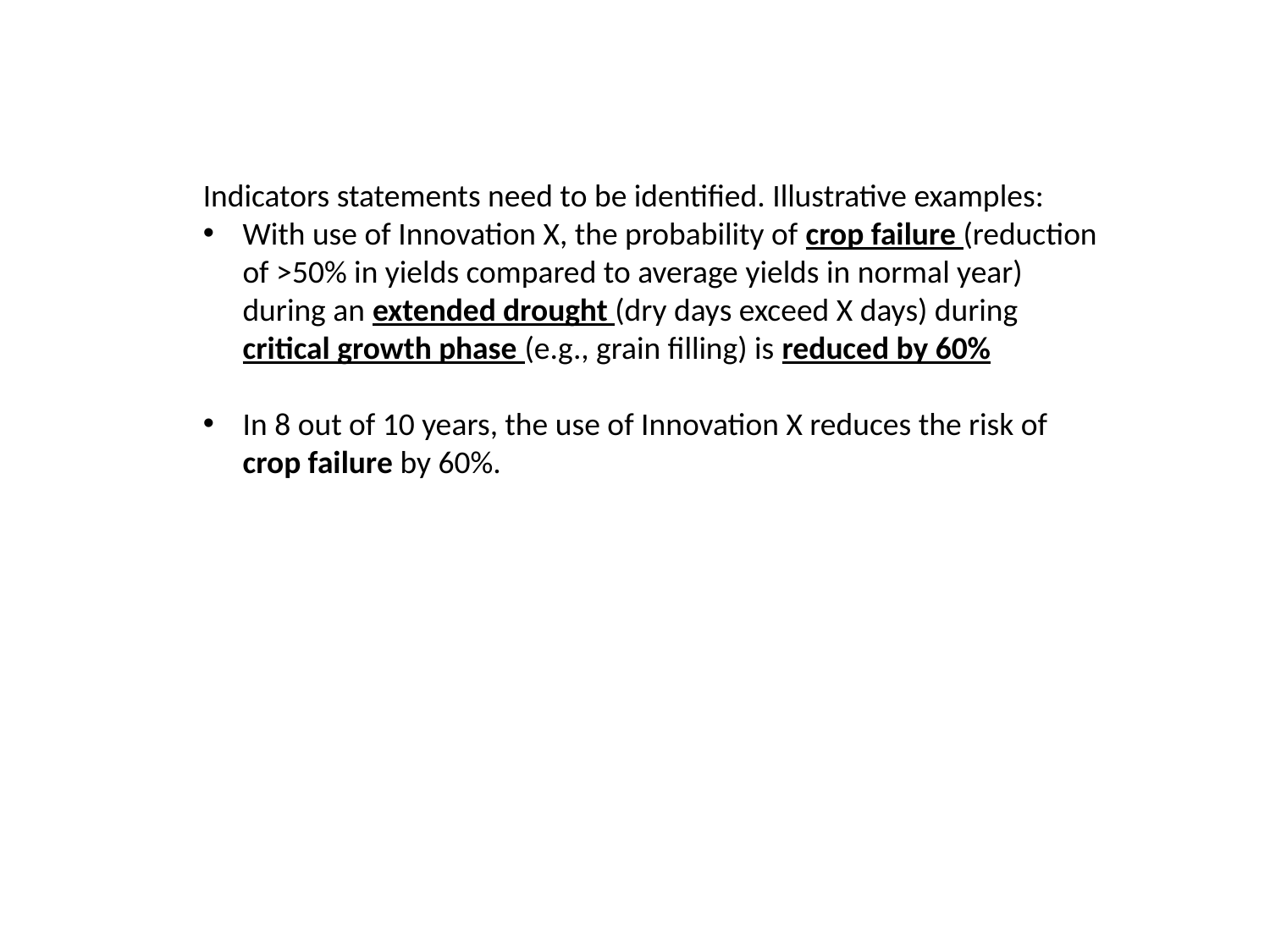

Indicators statements need to be identified. Illustrative examples:
With use of Innovation X, the probability of crop failure (reduction of >50% in yields compared to average yields in normal year) during an extended drought (dry days exceed X days) during critical growth phase (e.g., grain filling) is reduced by 60%

In 8 out of 10 years, the use of Innovation X reduces the risk of crop failure by 60%.